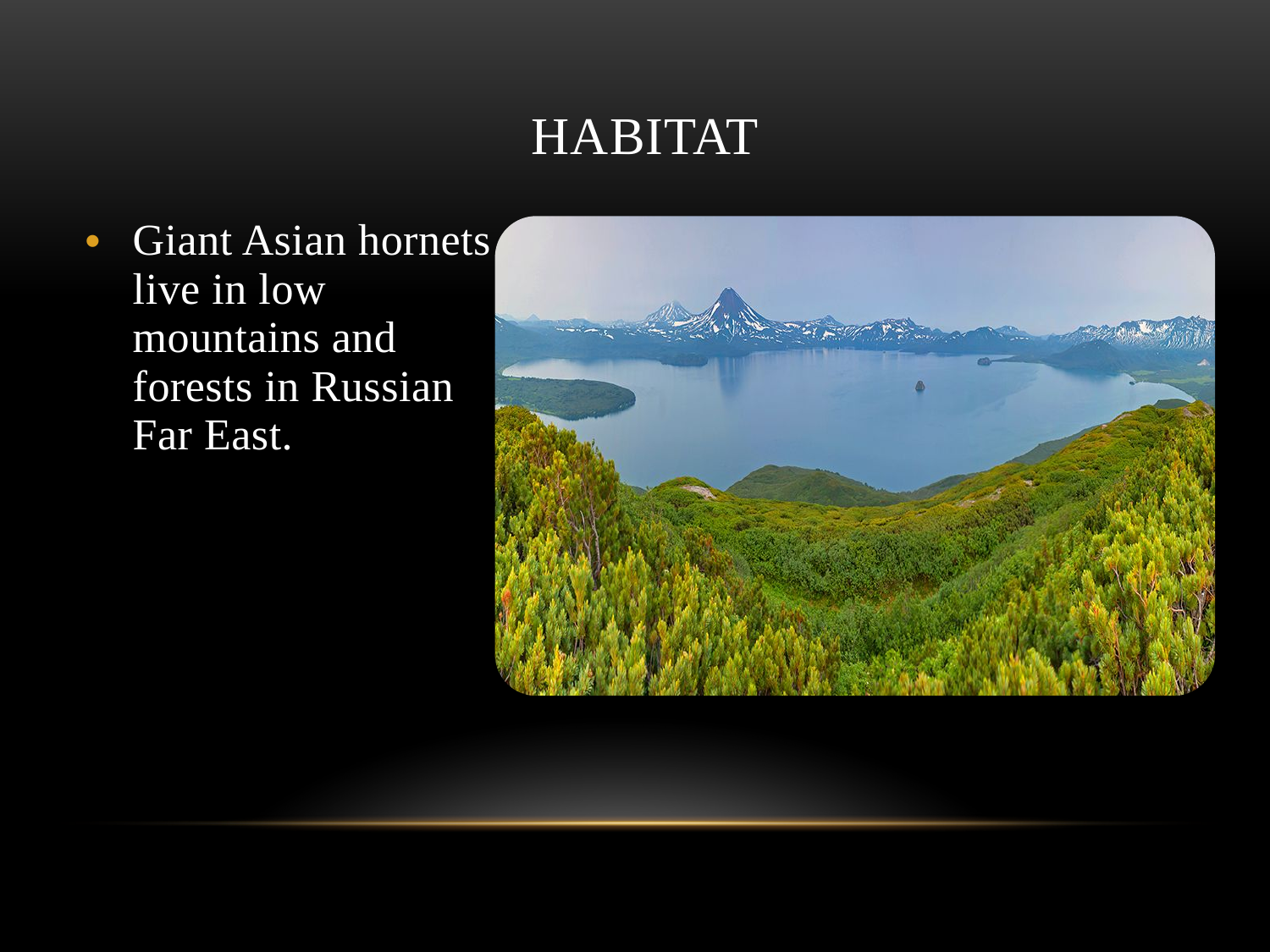

Habitat
# Giant Asian hornets live in low mountains and forests in Russian Far East.